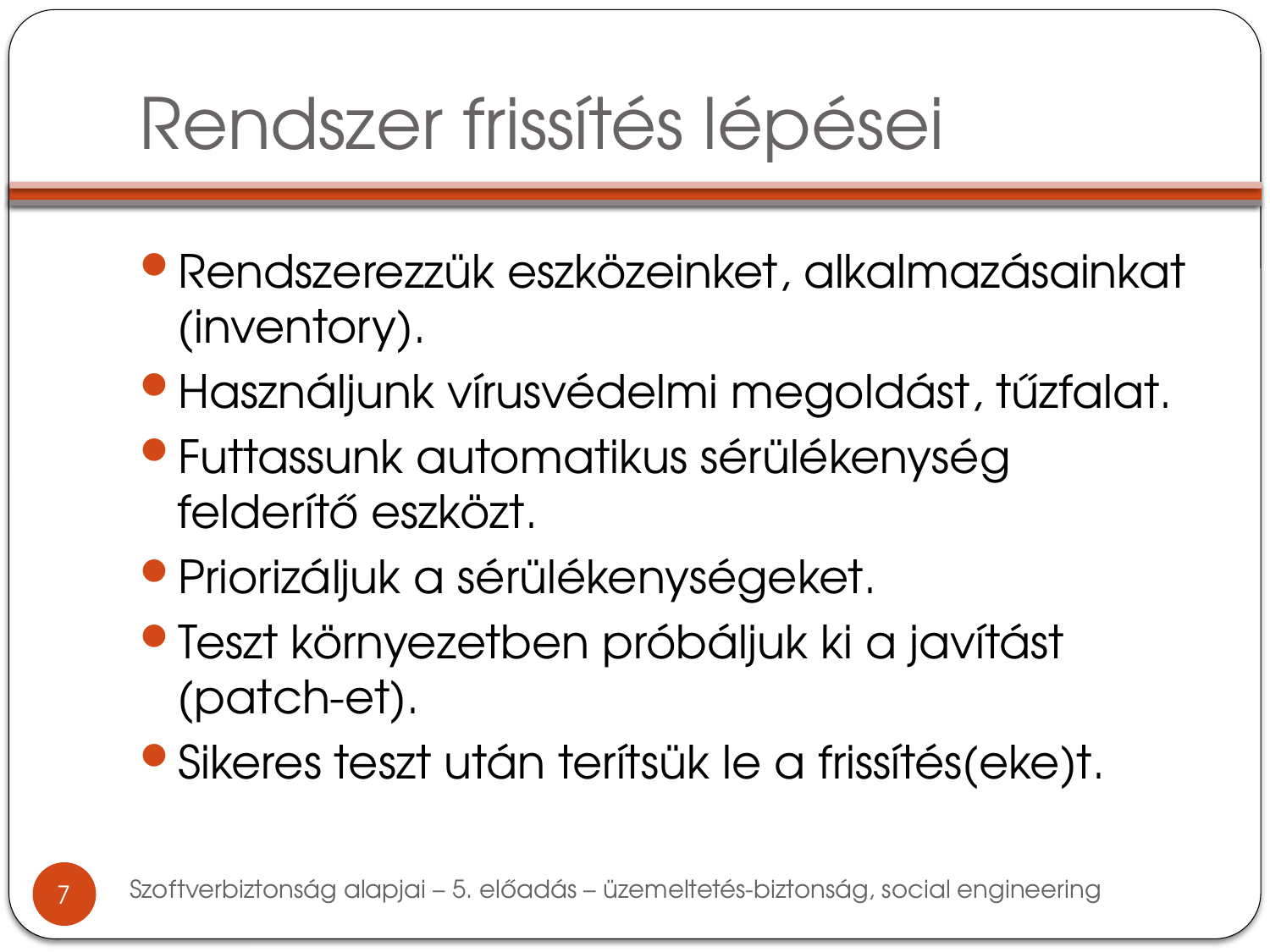

# Rendszer frissítés lépései
Rendszerezzük eszközeinket, alkalmazásainkat (inventory).
Használjunk vírusvédelmi megoldást, tűzfalat.
Futtassunk automatikus sérülékenység felderítő eszközt.
Priorizáljuk a sérülékenységeket.
Teszt környezetben próbáljuk ki a javítást (patch-et).
Sikeres teszt után terítsük le a frissítés(eke)t.
Szoftverbiztonság alapjai – 5. előadás – üzemeltetés-biztonság, social engineering
7